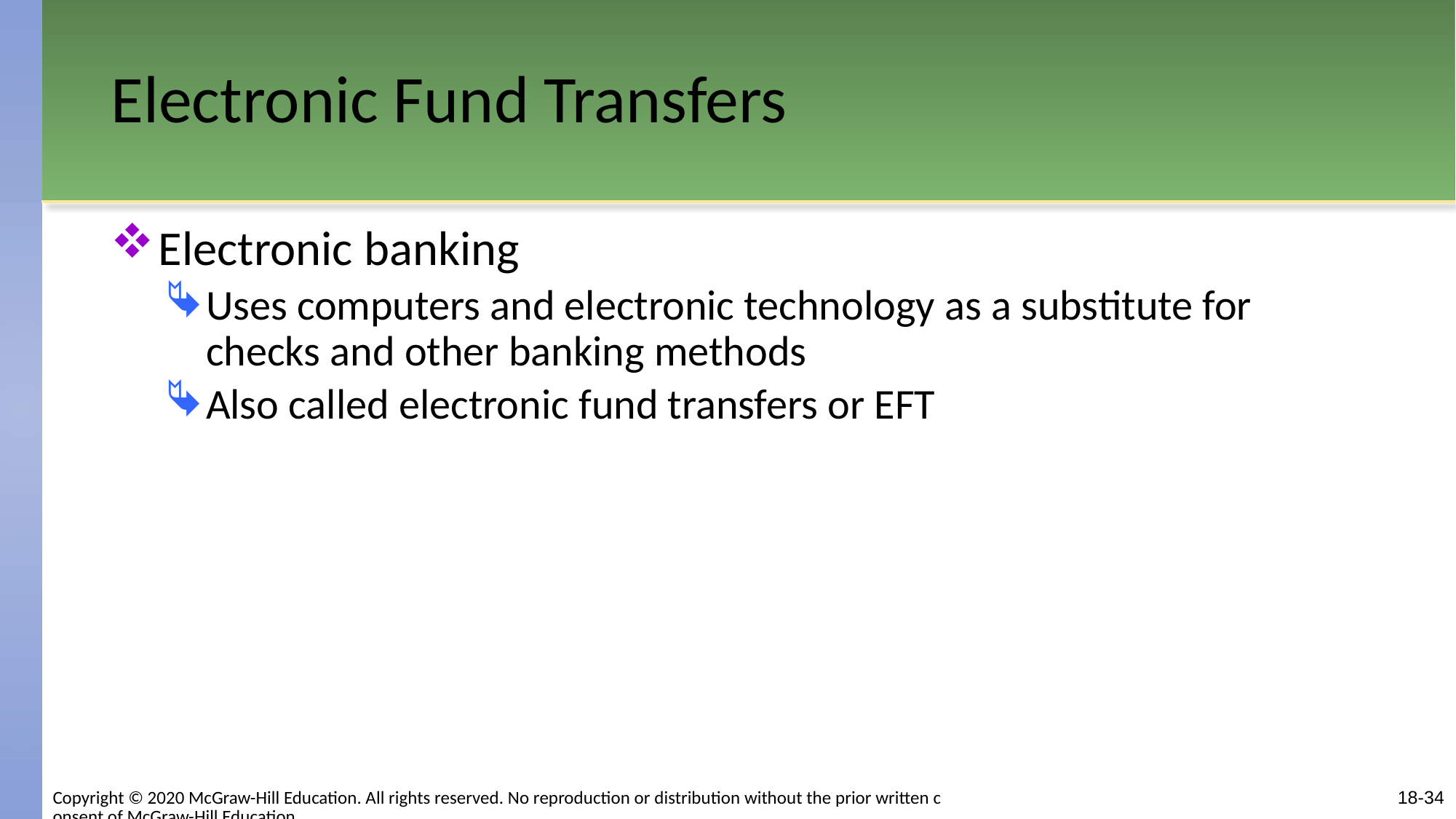

# Electronic Fund Transfers
Electronic banking
Uses computers and electronic technology as a substitute for checks and other banking methods
Also called electronic fund transfers or EFT
Copyright © 2020 McGraw-Hill Education. All rights reserved. No reproduction or distribution without the prior written consent of McGraw-Hill Education.
18-34